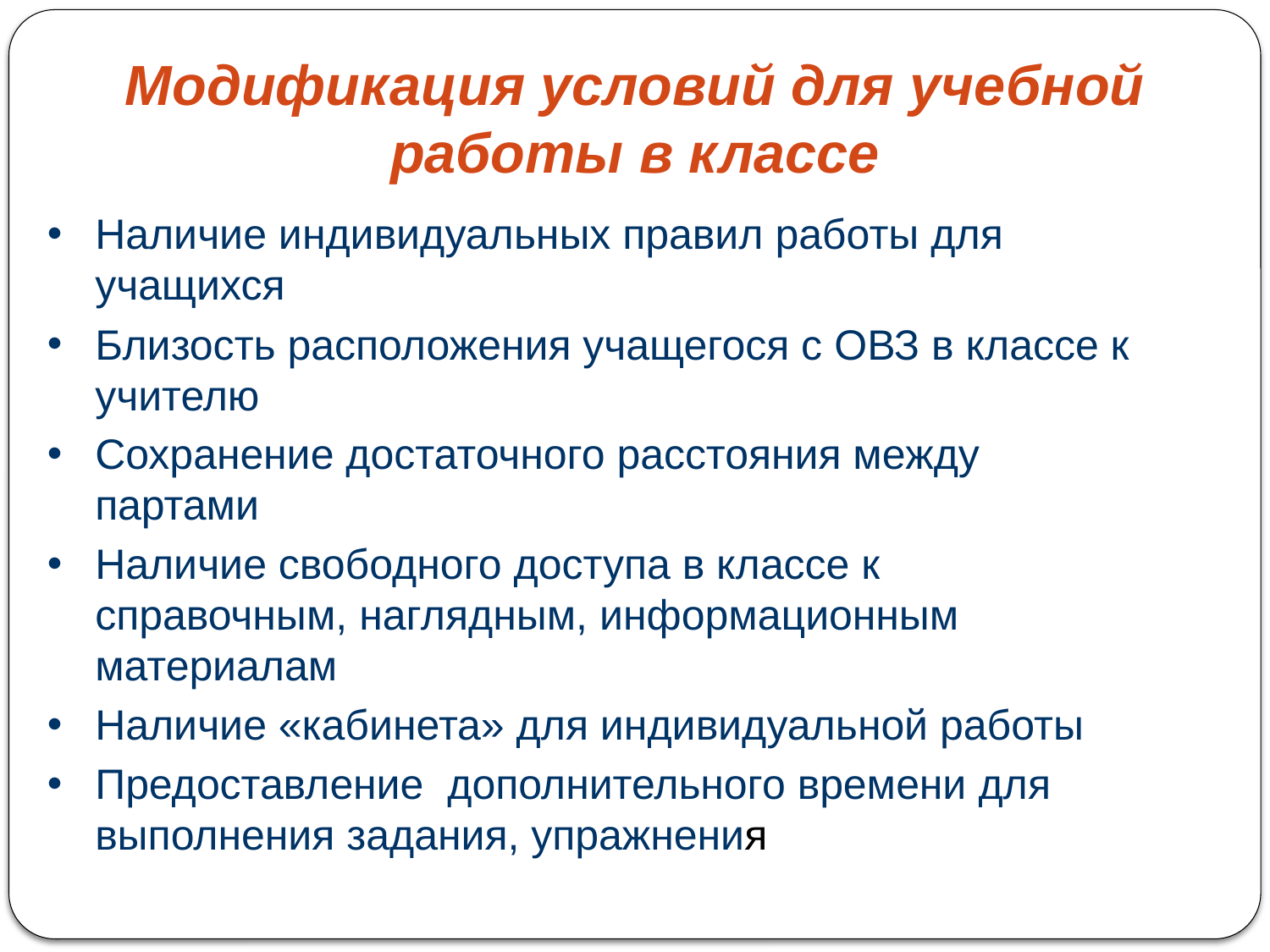

Модификация условий для учебной работы в классе
Наличие индивидуальных правил работы для учащихся
Близость расположения учащегося с ОВЗ в классе к учителю
Сохранение достаточного расстояния между партами
Наличие свободного доступа в классе к справочным, наглядным, информационным материалам
Наличие «кабинета» для индивидуальной работы
Предоставление  дополнительного времени для выполнения задания, упражнения